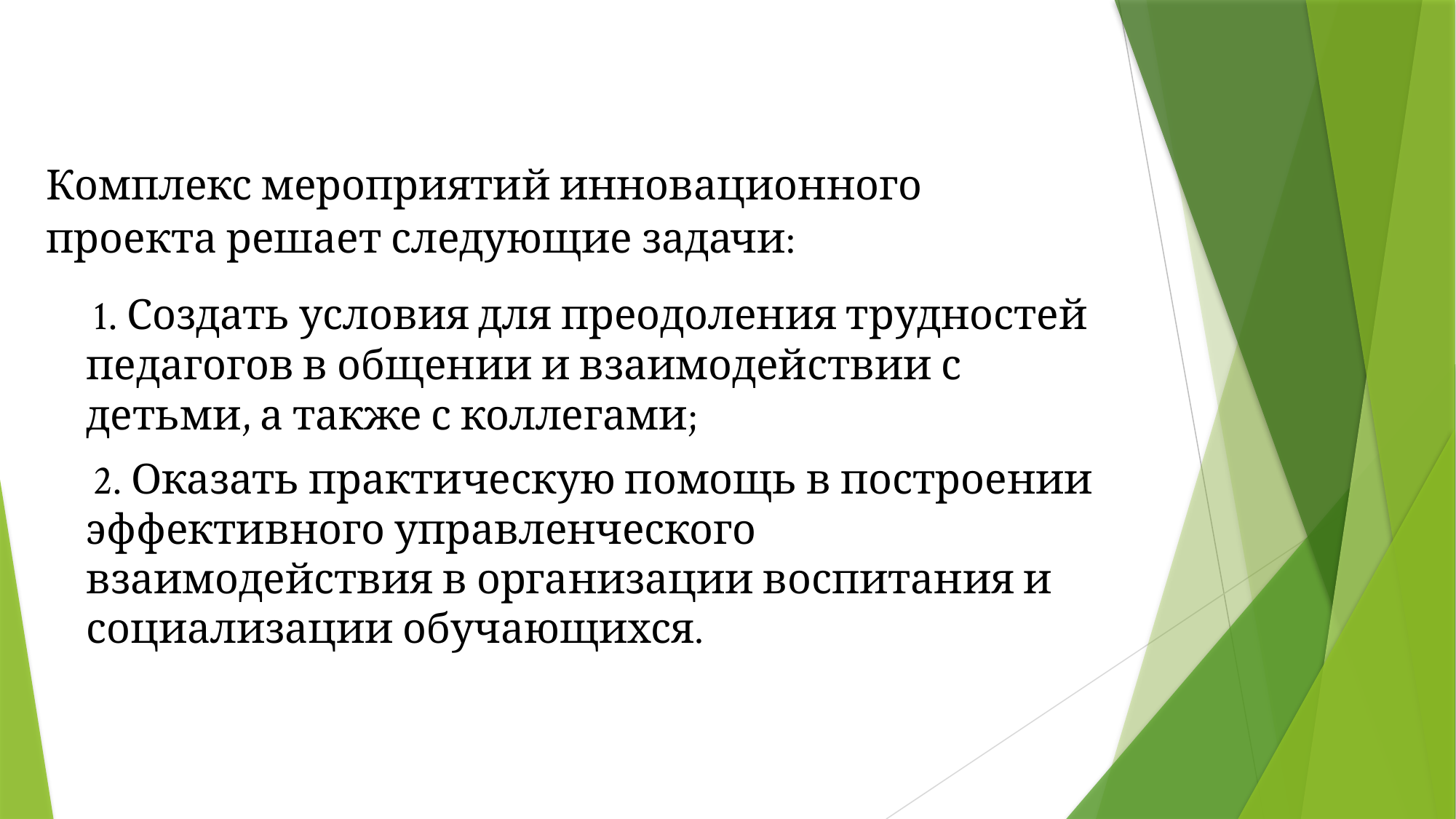

Комплекс мероприятий инновационного проекта решает следующие задачи:
     1. Создать условия для преодоления трудностей педагогов в общении и взаимодействии с детьми, а также с коллегами;
     2. Оказать практическую помощь в построении эффективного управленческого взаимодействия в организации воспитания и социализации обучающихся.